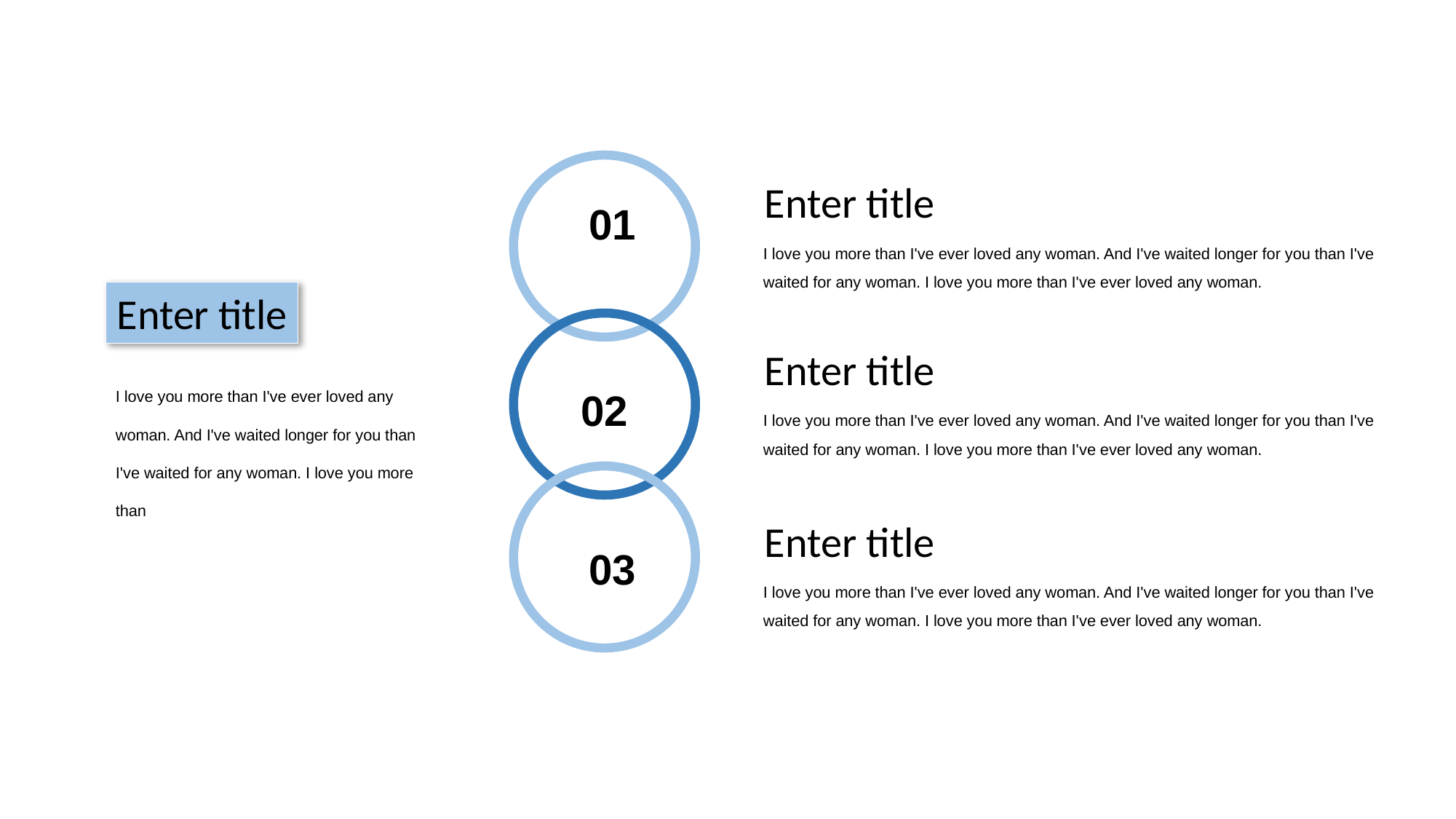

Enter title
01
I love you more than I've ever loved any woman. And I've waited longer for you than I've waited for any woman. I love you more than I've ever loved any woman.
Enter title

Enter title
I love you more than I've ever loved any woman. And I've waited longer for you than I've waited for any woman. I love you more than
02
I love you more than I've ever loved any woman. And I've waited longer for you than I've waited for any woman. I love you more than I've ever loved any woman.

Enter title
03
I love you more than I've ever loved any woman. And I've waited longer for you than I've waited for any woman. I love you more than I've ever loved any woman.